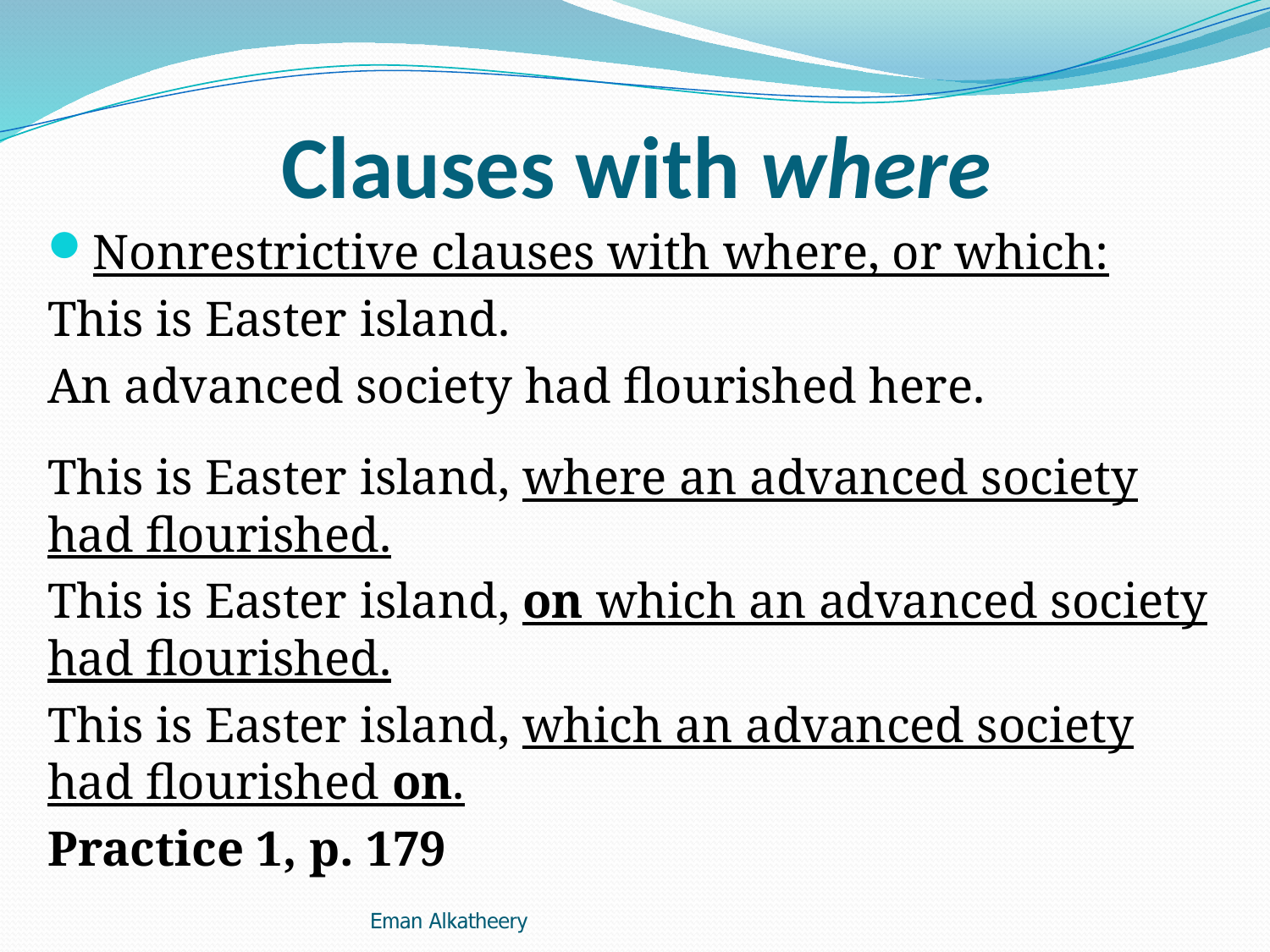

# Clauses with where
Nonrestrictive clauses with where, or which:
This is Easter island.
An advanced society had flourished here.

This is Easter island, where an advanced society had flourished.
This is Easter island, on which an advanced society had flourished.
This is Easter island, which an advanced society had flourished on.
Practice 1, p. 179
Eman Alkatheery